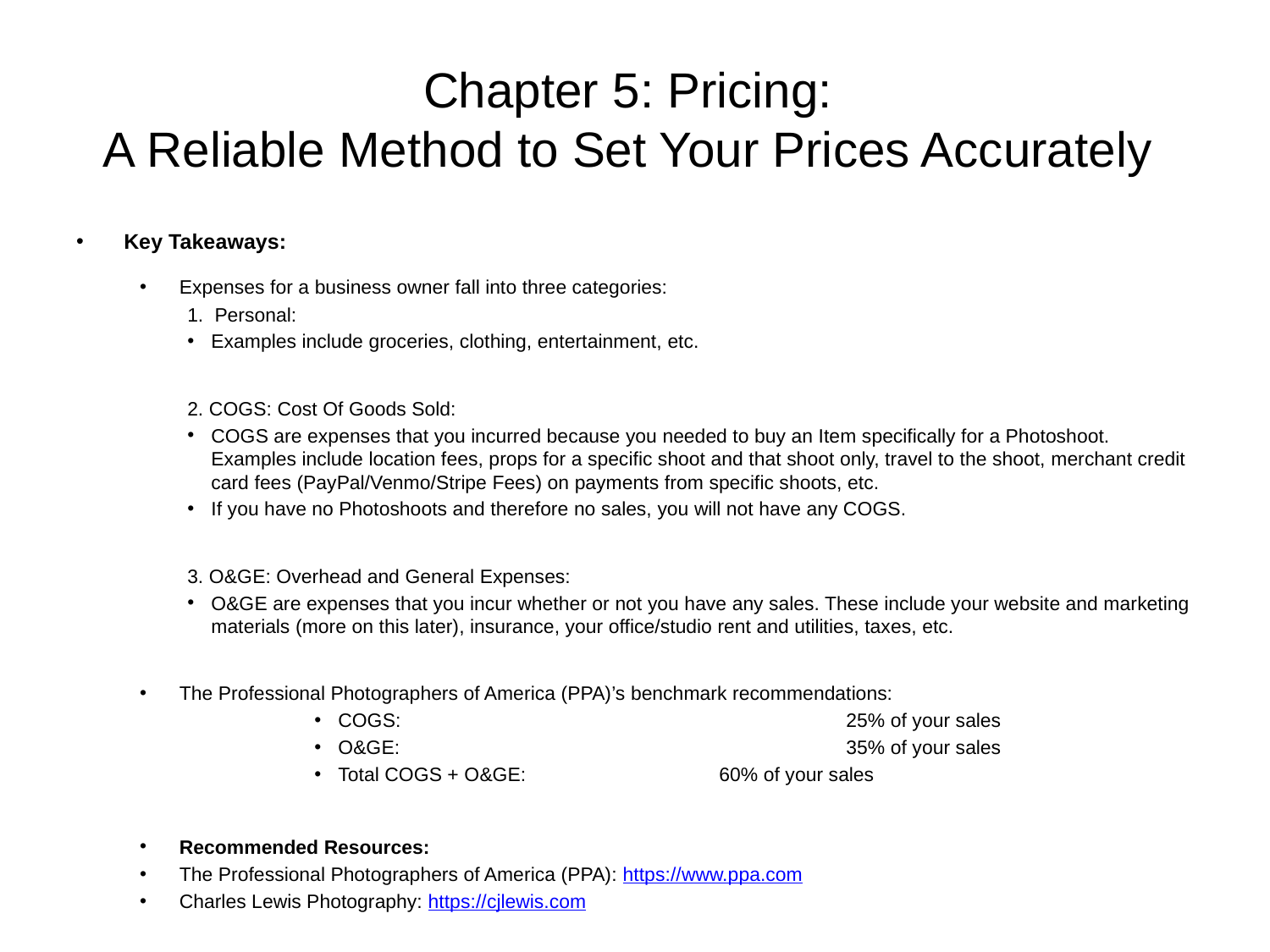

# Chapter 5: Pricing: A Reliable Method to Set Your Prices Accurately
Key Takeaways:

Expenses for a business owner fall into three categories:
1.  Personal:
Examples include groceries, clothing, entertainment, etc.

2. COGS: Cost Of Goods Sold:
COGS are expenses that you incurred because you needed to buy an Item specifically for a Photoshoot. Examples include location fees, props for a specific shoot and that shoot only, travel to the shoot, merchant credit card fees (PayPal/Venmo/Stripe Fees) on payments from specific shoots, etc.
If you have no Photoshoots and therefore no sales, you will not have any COGS.

3. O&GE: Overhead and General Expenses:
O&GE are expenses that you incur whether or not you have any sales. These include your website and marketing materials (more on this later), insurance, your office/studio rent and utilities, taxes, etc.

The Professional Photographers of America (PPA)’s benchmark recommendations:
COGS: 				25% of your sales
O&GE: 				35% of your sales
Total COGS + O&GE:		60% of your sales

Recommended Resources:
The Professional Photographers of America (PPA): https://www.ppa.com
Charles Lewis Photography: https://cjlewis.com